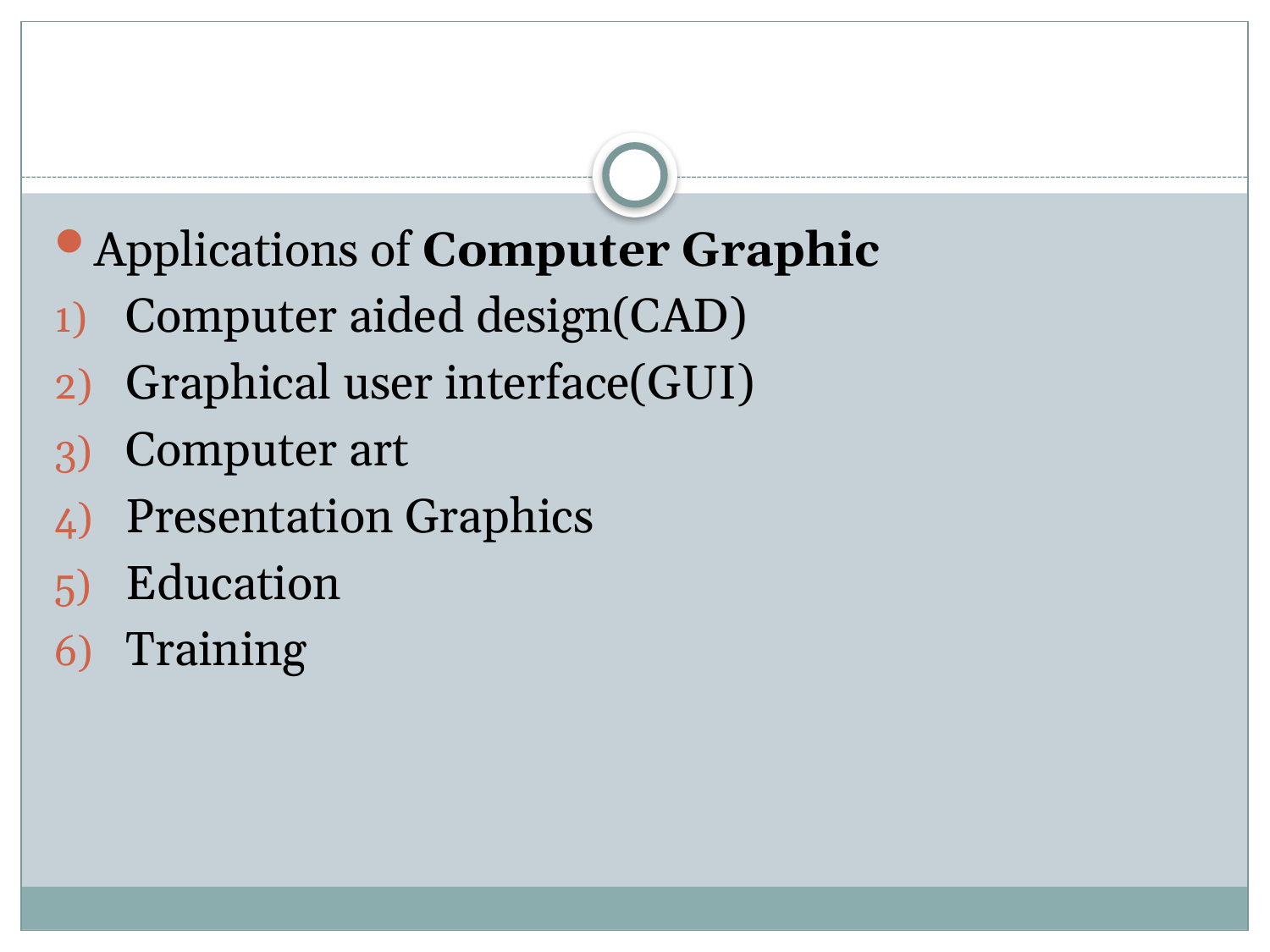

#
Applications of Computer Graphic
Computer aided design(CAD)
Graphical user interface(GUI)
Computer art
Presentation Graphics
Education
Training